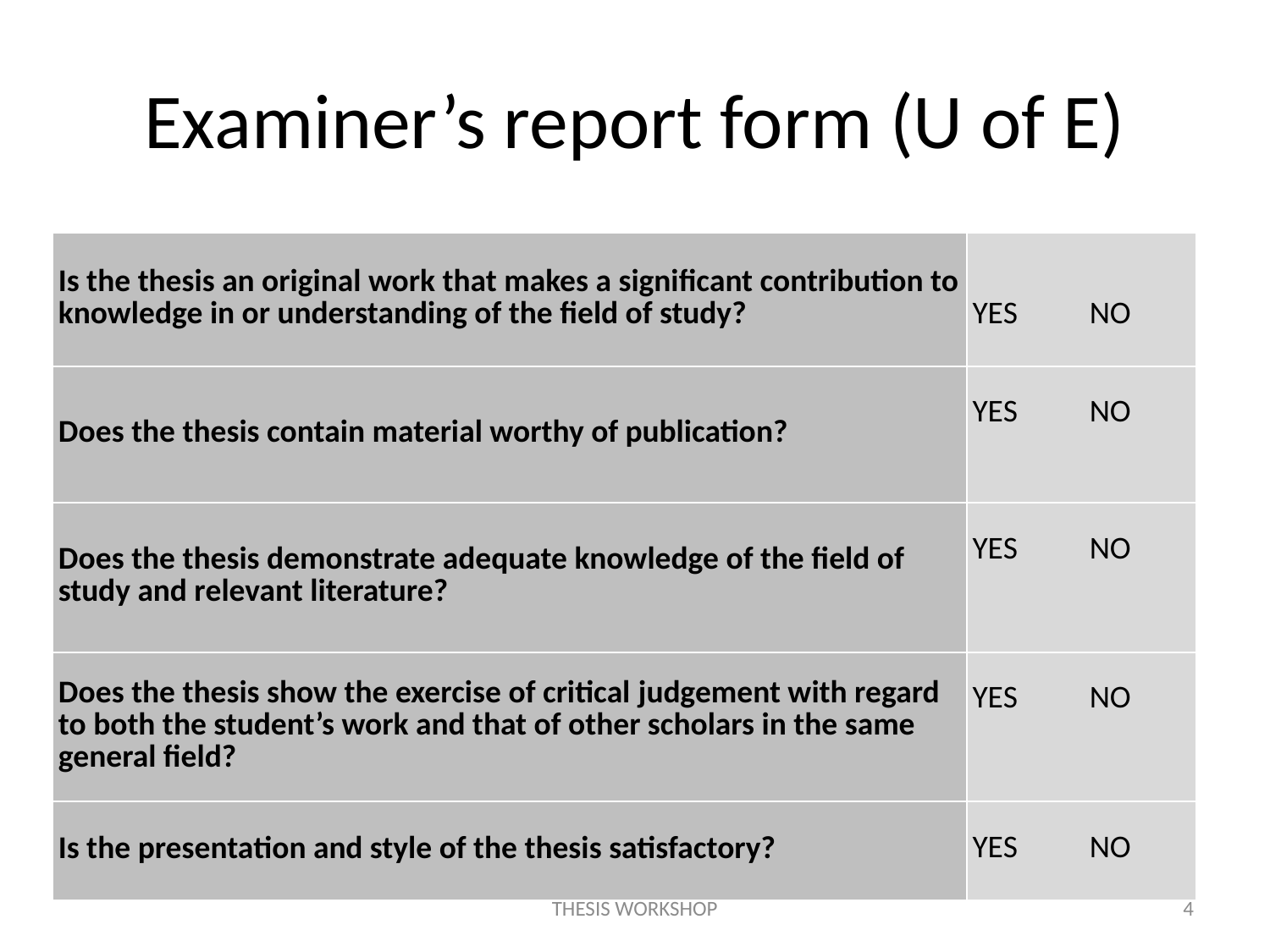

# Examiner’s report form (U of E)
| Is the thesis an original work that makes a significant contribution to knowledge in or understanding of the field of study? | YES NO |
| --- | --- |
| Does the thesis contain material worthy of publication? | YES NO |
| Does the thesis demonstrate adequate knowledge of the field of study and relevant literature? | YES NO |
| Does the thesis show the exercise of critical judgement with regard to both the student’s work and that of other scholars in the same general field? | YES NO |
| Is the presentation and style of the thesis satisfactory? | YES NO |
THESIS WORKSHOP
4